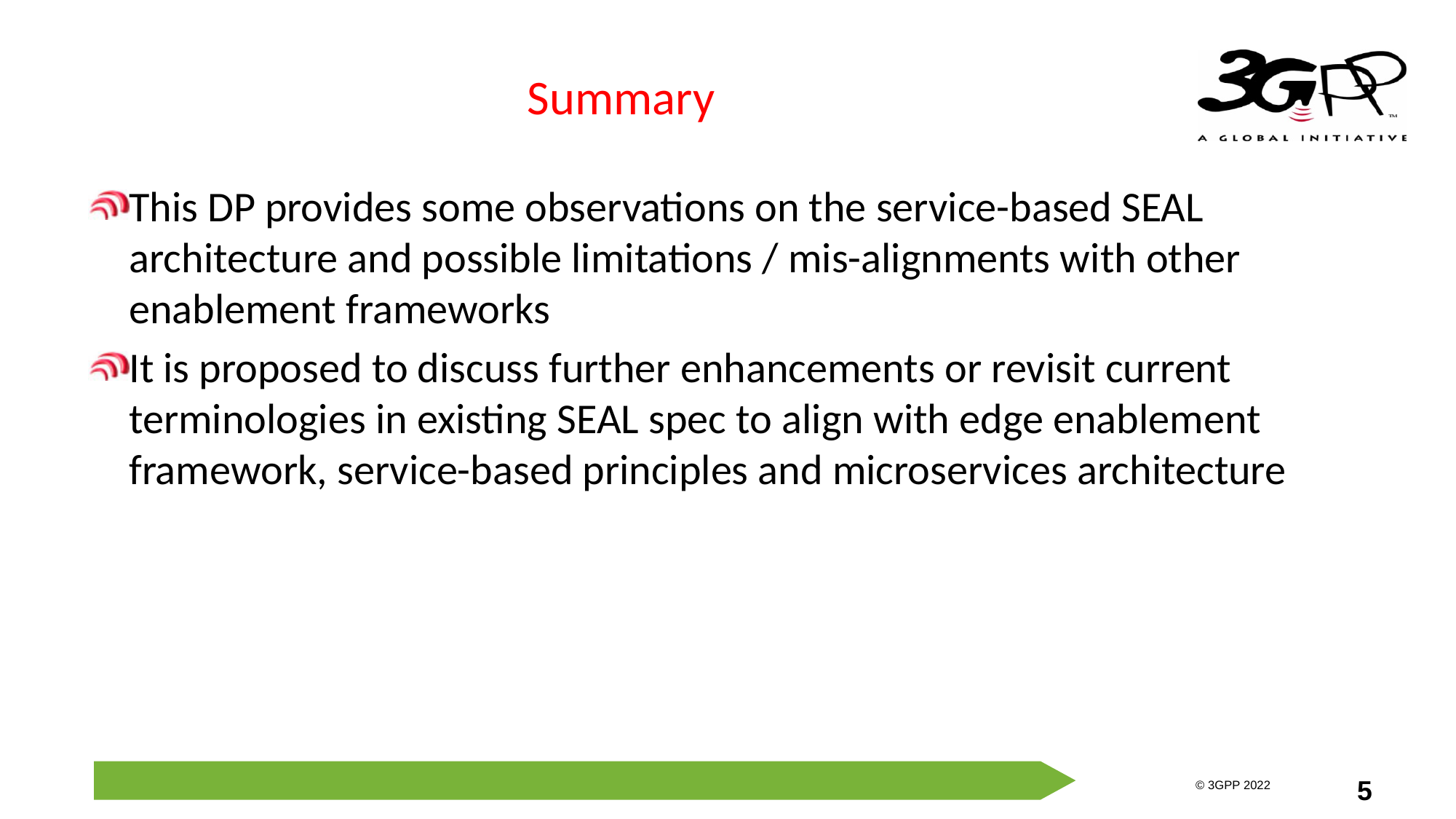

# Summary
This DP provides some observations on the service-based SEAL architecture and possible limitations / mis-alignments with other enablement frameworks
It is proposed to discuss further enhancements or revisit current terminologies in existing SEAL spec to align with edge enablement framework, service-based principles and microservices architecture